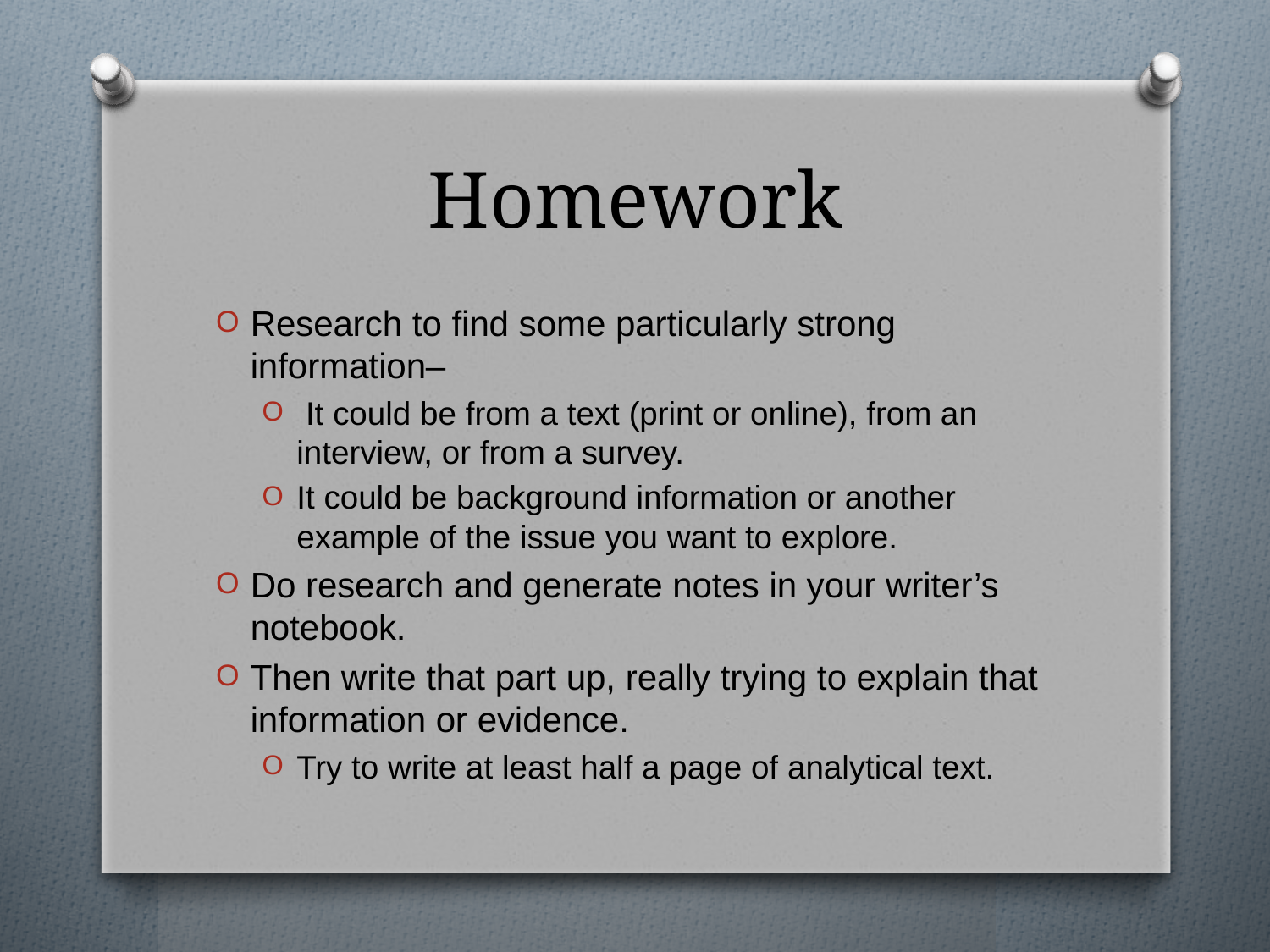

# Homework
Research to find some particularly strong information–
 It could be from a text (print or online), from an interview, or from a survey.
It could be background information or another example of the issue you want to explore.
Do research and generate notes in your writer’s notebook.
Then write that part up, really trying to explain that information or evidence.
Try to write at least half a page of analytical text.